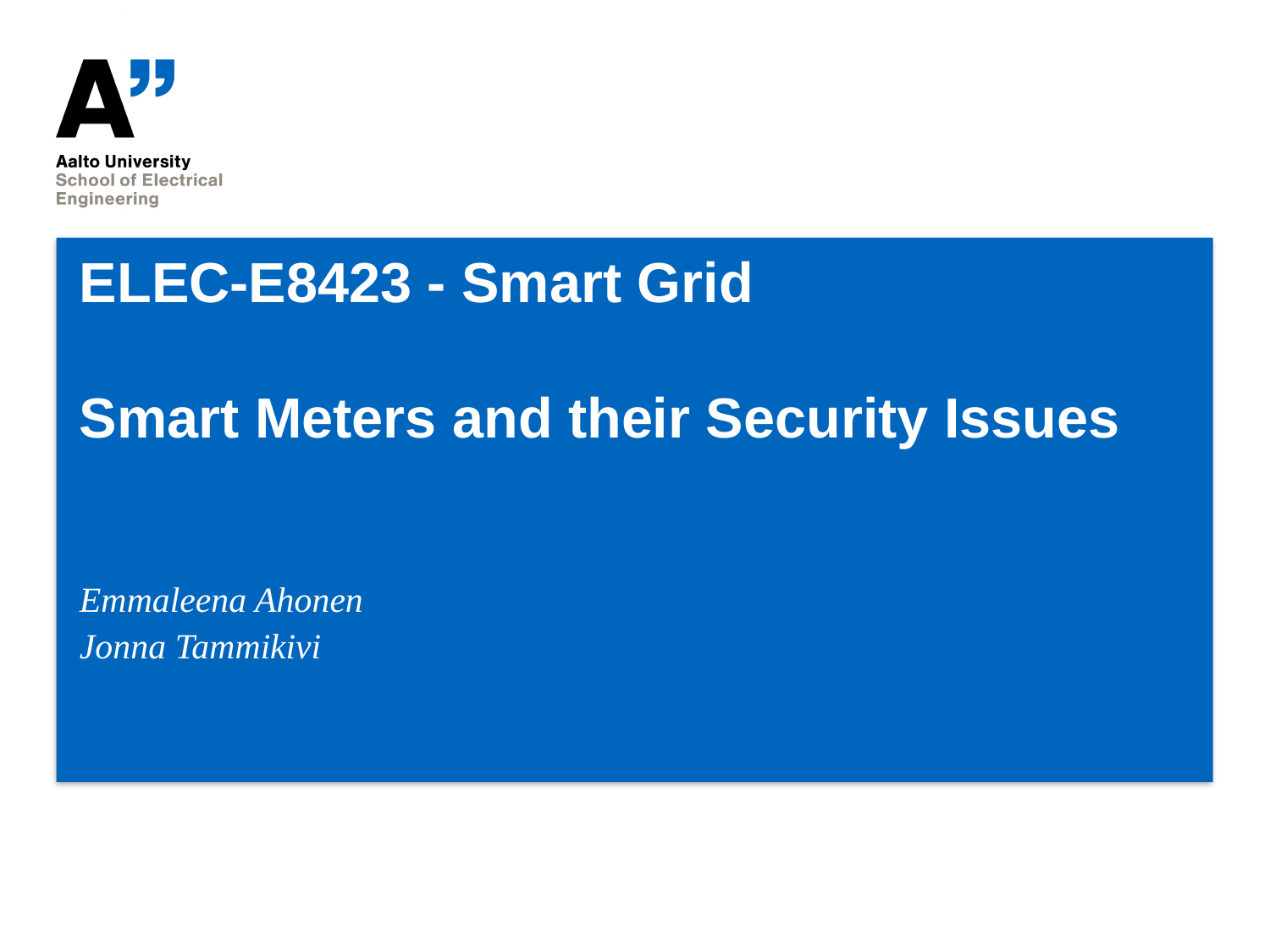

# ELEC-E8423 - Smart Grid Smart Meters and their Security Issues
Emmaleena Ahonen
Jonna Tammikivi